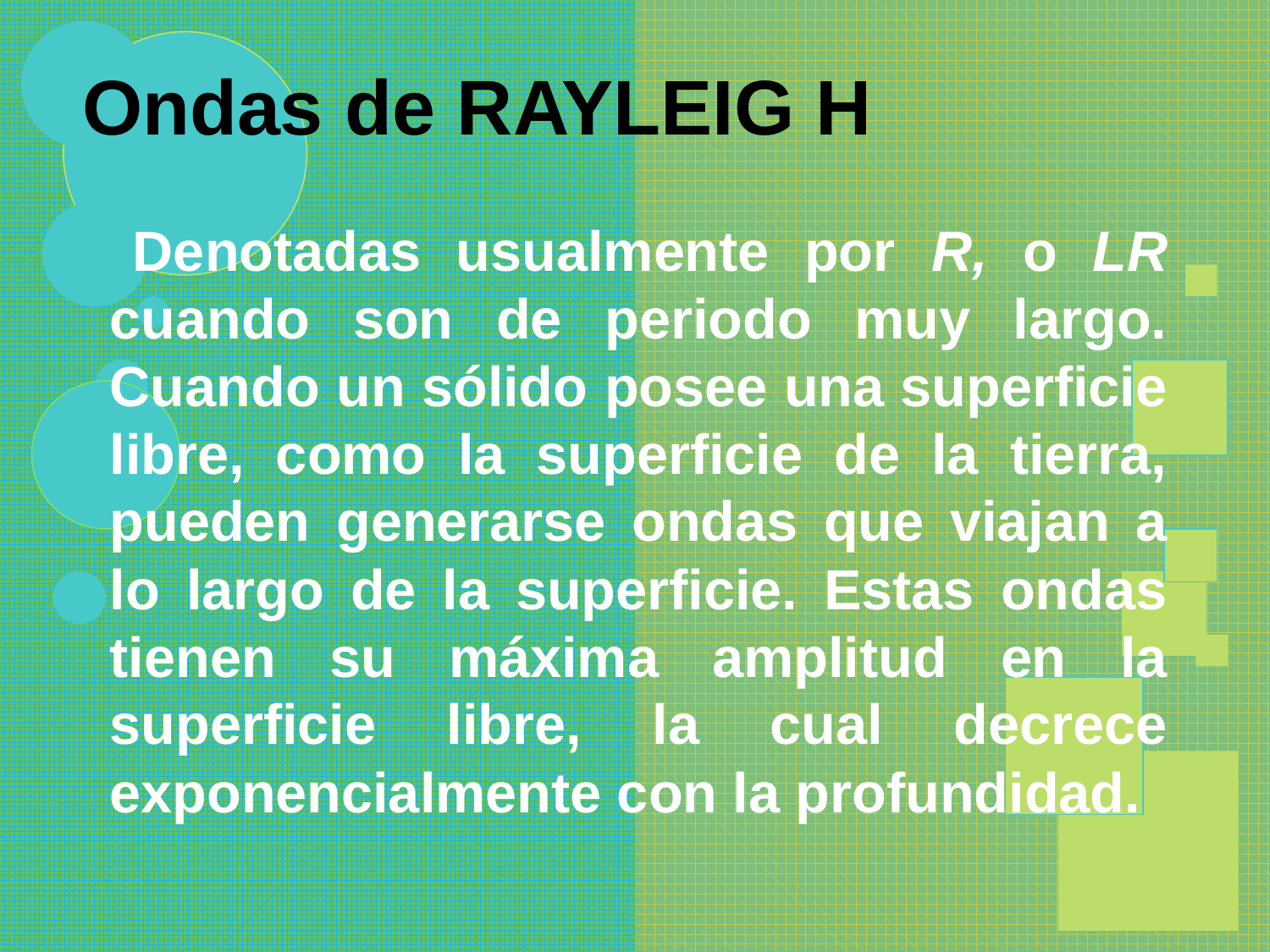

# Ondas de RAYLEIG H
  Denotadas usualmente por R, o LR cuando son de periodo muy largo. Cuando un sólido posee una superficie libre, como la superficie de la tierra, pueden generarse ondas que viajan a lo largo de la superficie. Estas ondas tienen su máxima amplitud en la superficie libre, la cual decrece exponencialmente con la profundidad.